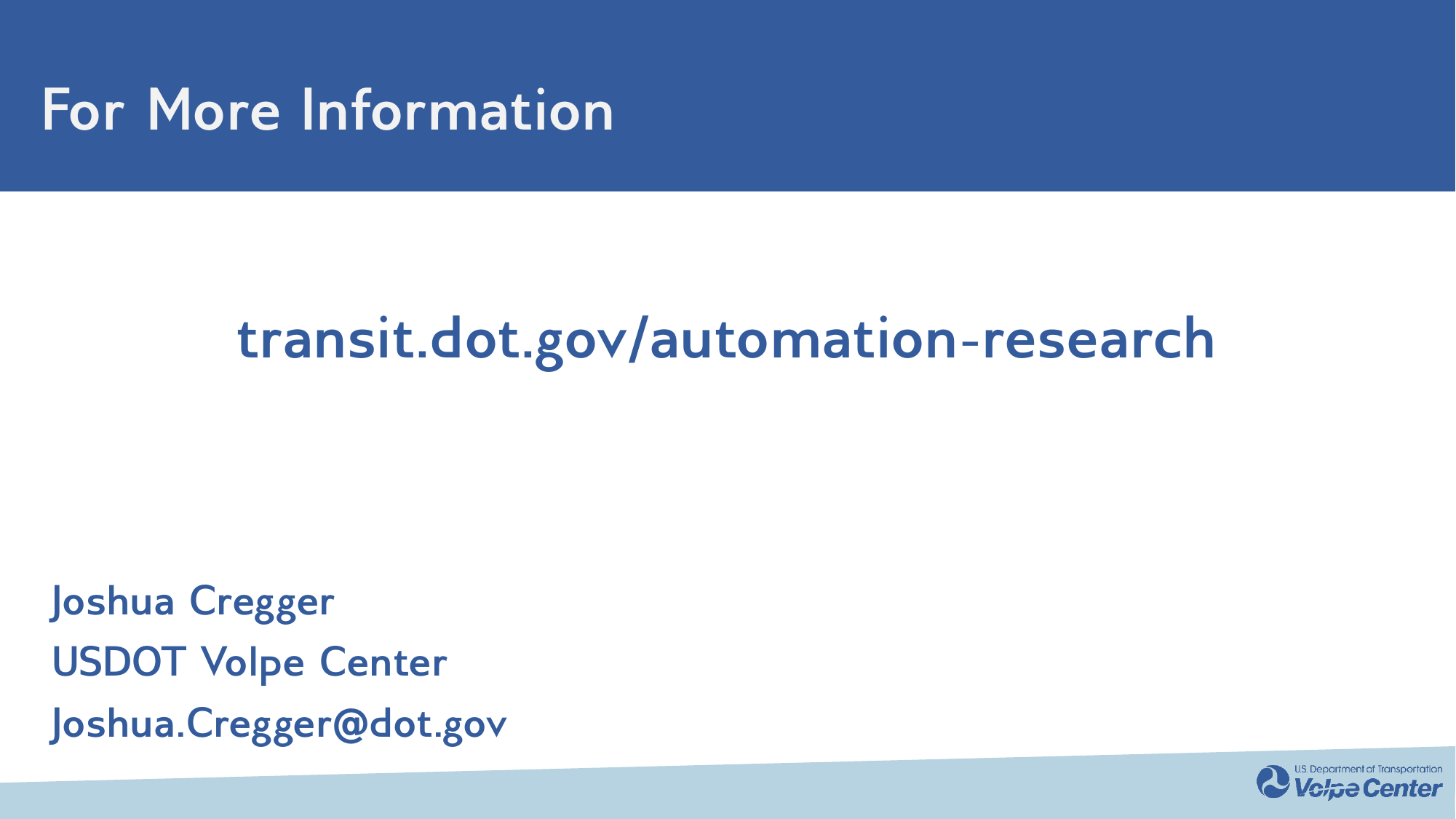

# For More Information
transit.dot.gov/automation-research
Joshua Cregger
USDOT Volpe Center
Joshua.Cregger@dot.gov